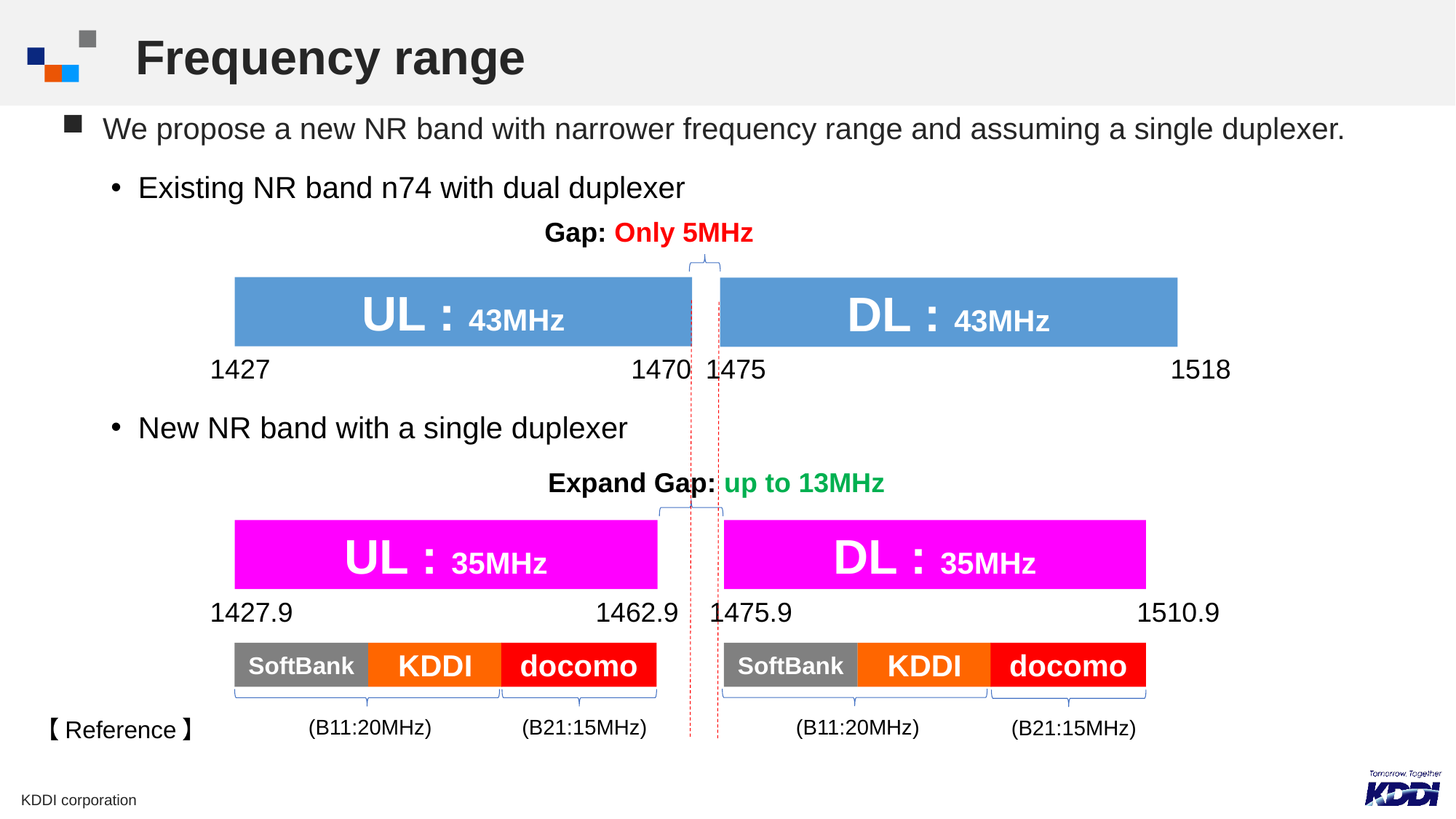

# Frequency range
We propose a new NR band with narrower frequency range and assuming a single duplexer.
Existing NR band n74 with dual duplexer

New NR band with a single duplexer
Gap: Only 5MHz

UL : 43MHz
DL : 43MHz
1427
1470
1475
1518
Expand Gap: up to 13MHz

UL : 35MHz
DL : 35MHz

1427.9
1462.9
1475.9
1510.9

SoftBank
KDDI
docomo
SoftBank
KDDI
docomo
(B11:20MHz)
(B11:20MHz)
(B21:15MHz)
【Reference】
(B21:15MHz)